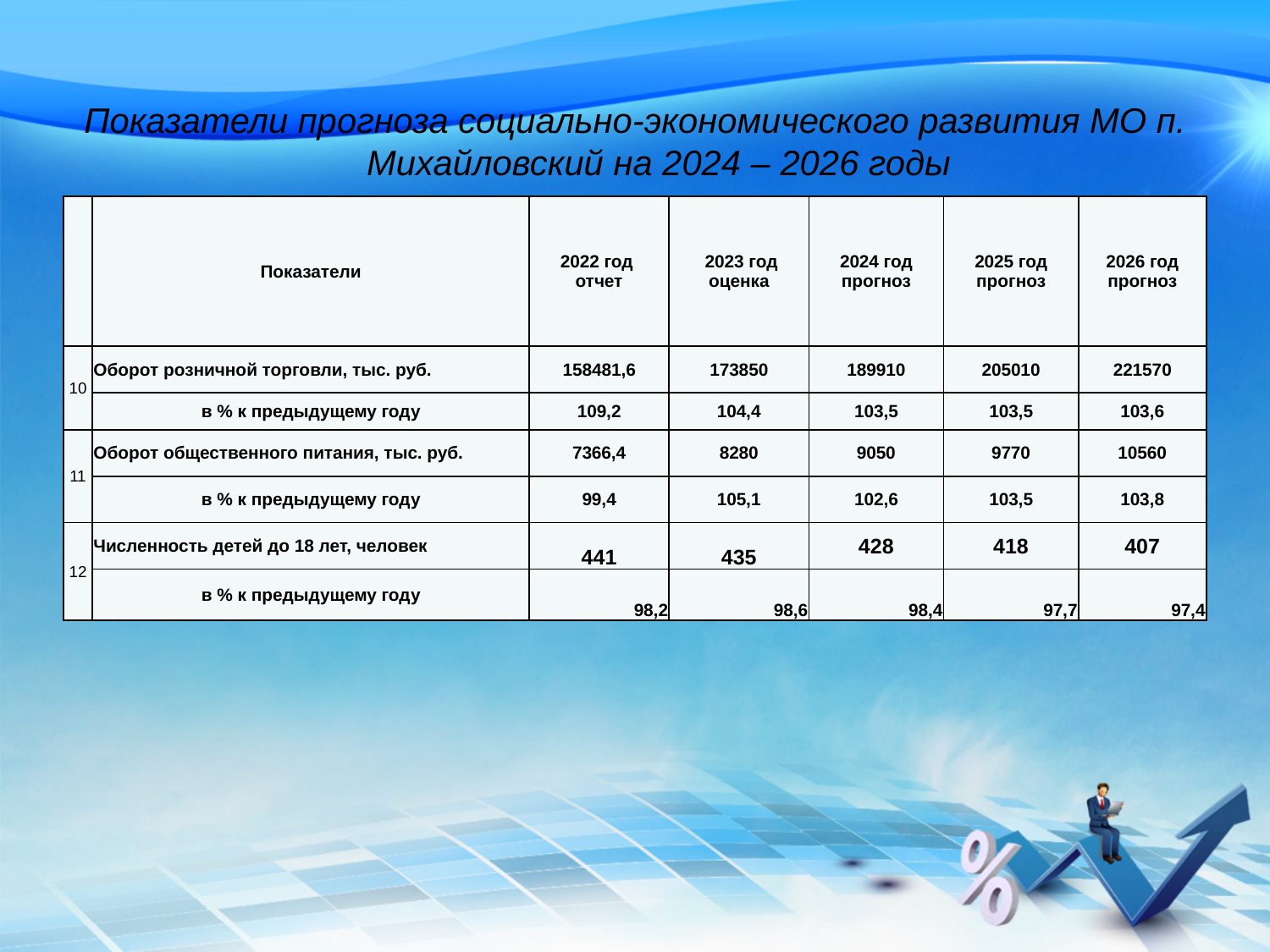

# Показатели прогноза социально-экономического развития МО п. Михайловский на 2024 – 2026 годы
|  | Показатели | 2022 год отчет | 2023 год оценка | 2024 год прогноз | 2025 год прогноз | 2026 год прогноз |
| --- | --- | --- | --- | --- | --- | --- |
| 10 | Оборот розничной торговли, тыс. руб. | 158481,6 | 173850 | 189910 | 205010 | 221570 |
|  | в % к предыдущему году | 109,2 | 104,4 | 103,5 | 103,5 | 103,6 |
| 11 | Оборот общественного питания, тыс. руб. | 7366,4 | 8280 | 9050 | 9770 | 10560 |
|  | в % к предыдущему году | 99,4 | 105,1 | 102,6 | 103,5 | 103,8 |
| 12 | Численность детей до 18 лет, человек | 441 | 435 | 428 | 418 | 407 |
|  | в % к предыдущему году | 98,2 | 98,6 | 98,4 | 97,7 | 97,4 |